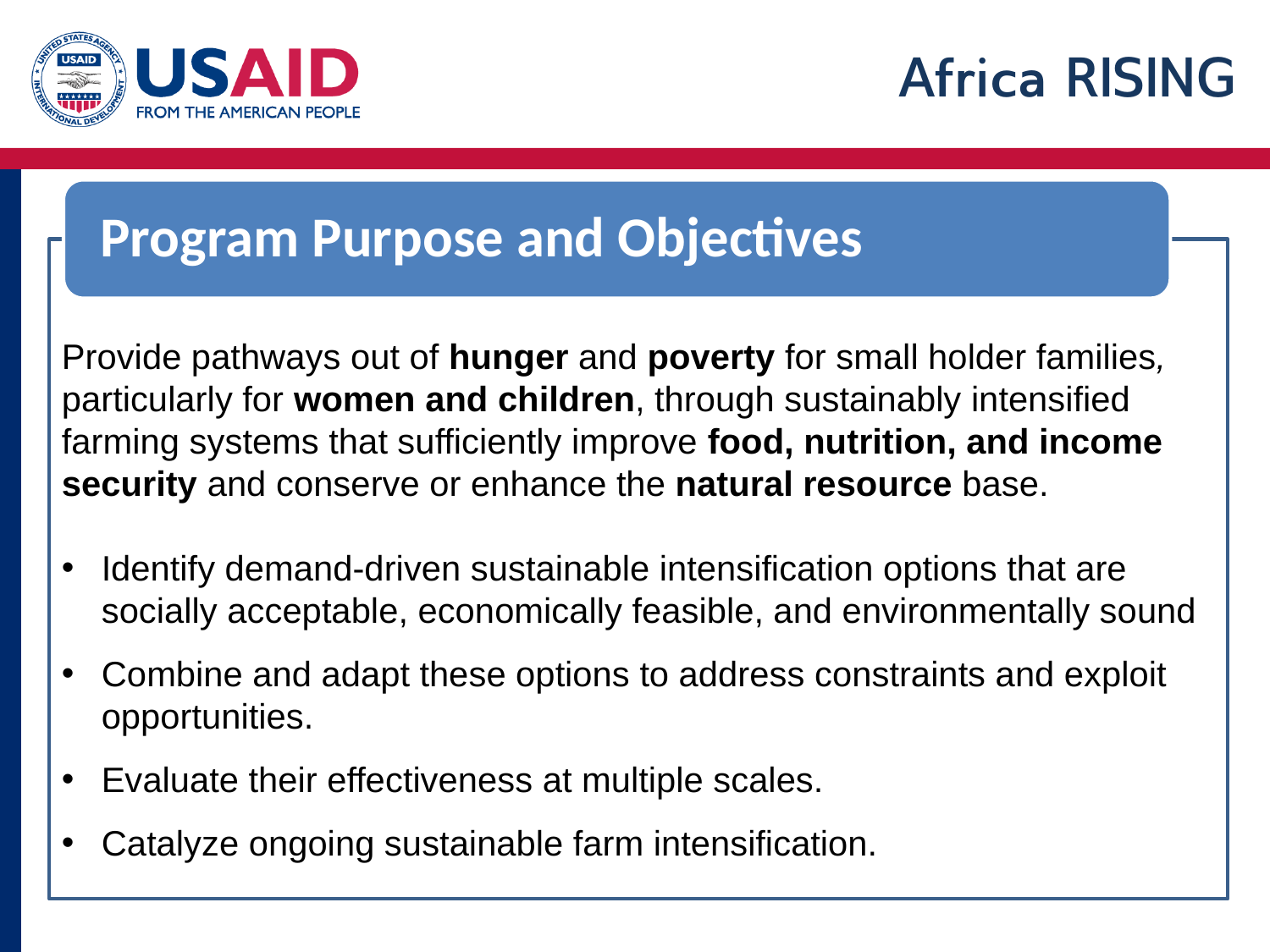

Africa RISING

Program Purpose and Objectives

Provide pathways out of hunger and poverty for small holder families, particularly for women and children, through sustainably intensified farming systems that sufficiently improve food, nutrition, and income security and conserve or enhance the natural resource base.

Identify demand-driven sustainable intensification options that are socially acceptable, economically feasible, and environmentally sound
Combine and adapt these options to address constraints and exploit opportunities.
Evaluate their effectiveness at multiple scales.
Catalyze ongoing sustainable farm intensification.